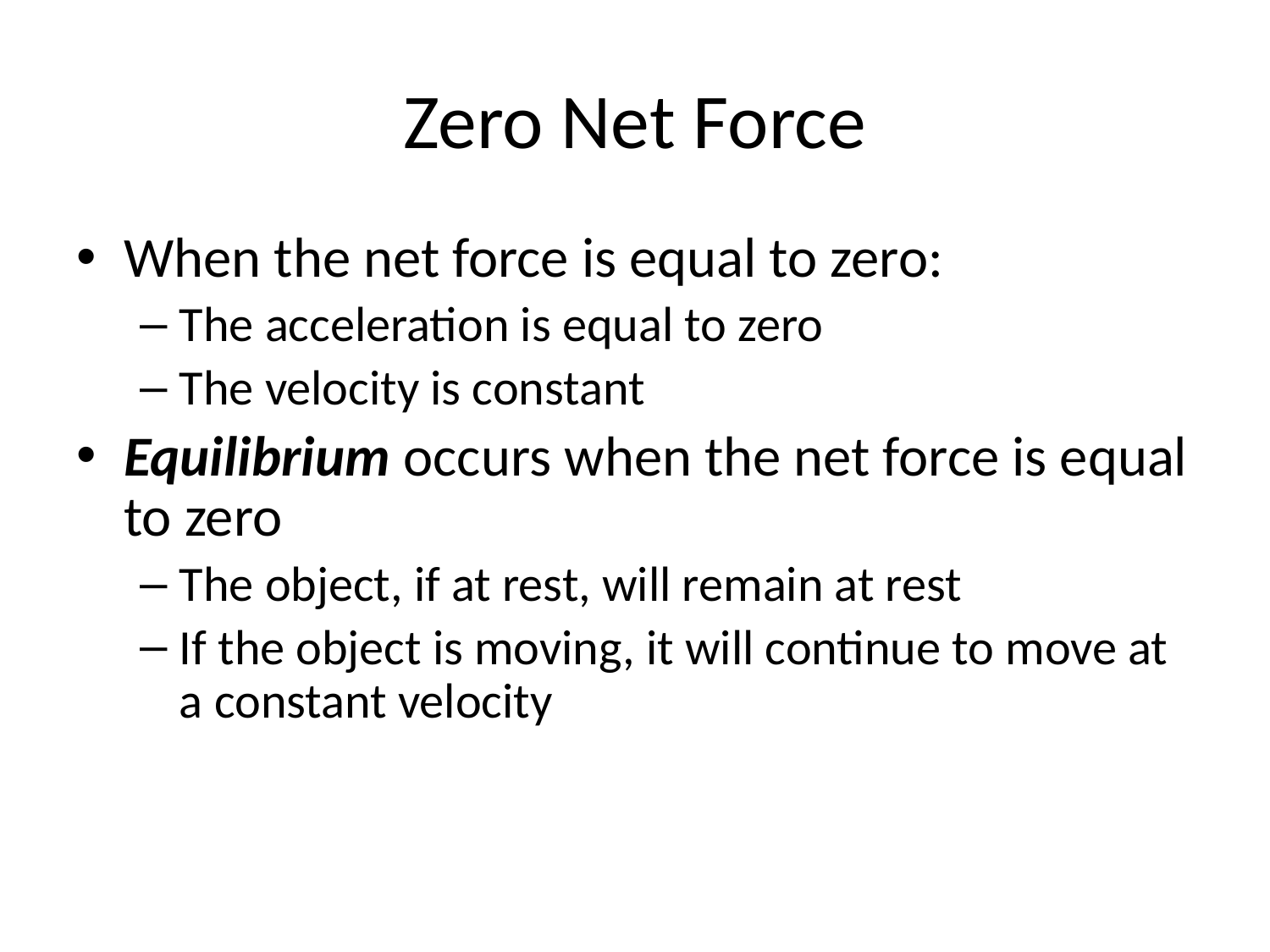

# Zero Net Force
When the net force is equal to zero:
The acceleration is equal to zero
The velocity is constant
Equilibrium occurs when the net force is equal to zero
The object, if at rest, will remain at rest
If the object is moving, it will continue to move at a constant velocity